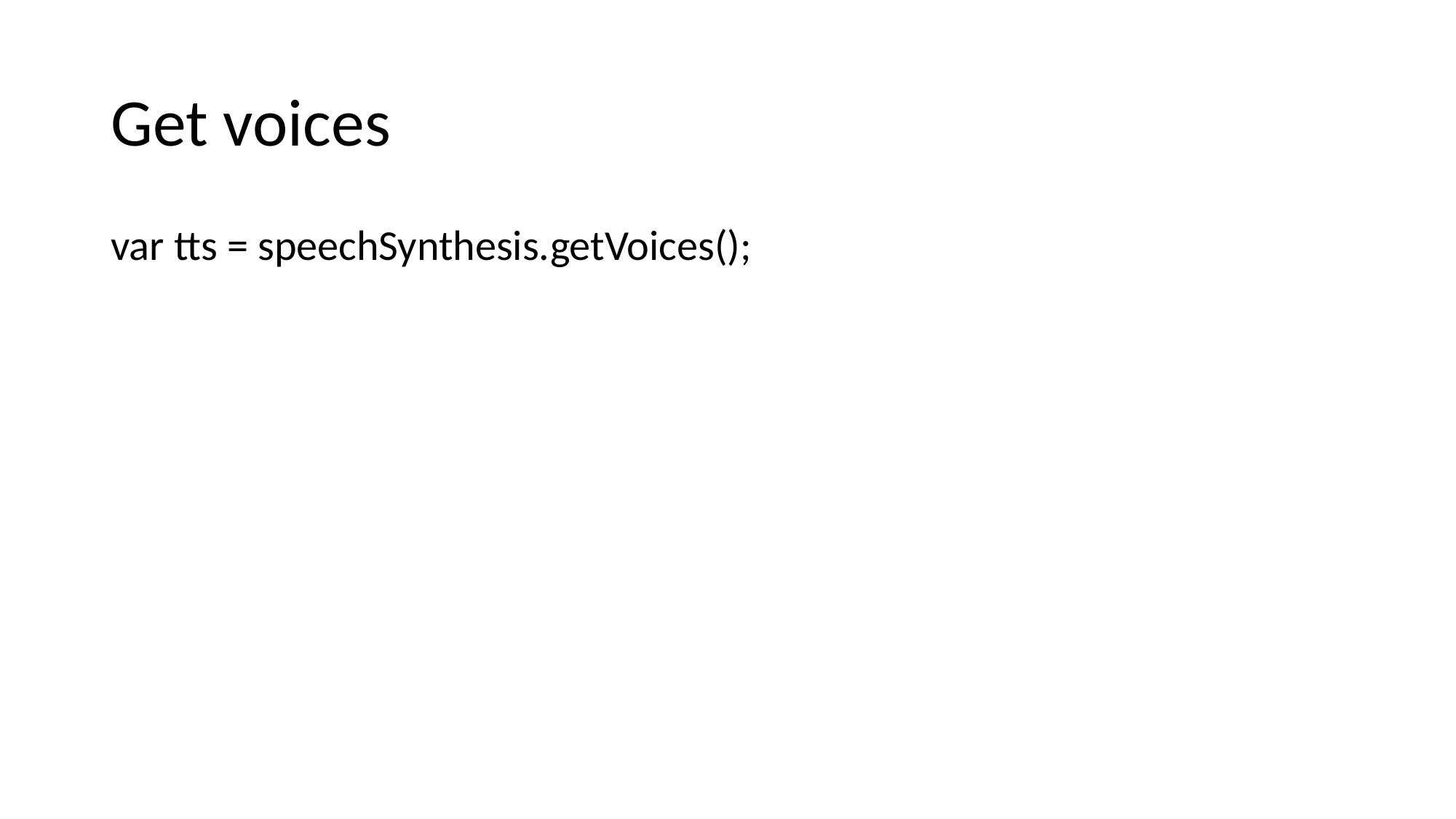

# Get voices
var tts = speechSynthesis.getVoices();